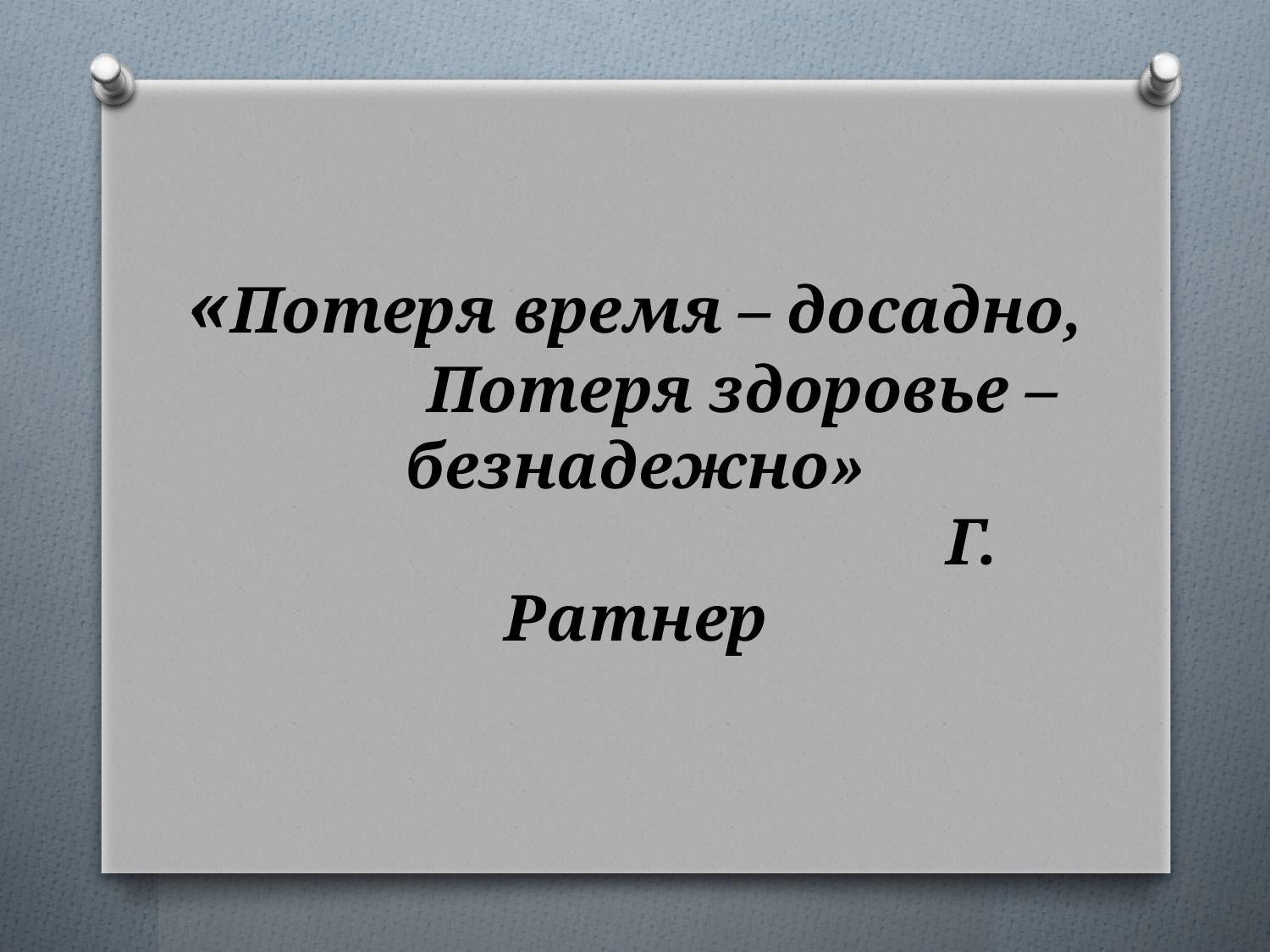

# «Потеря время – досадно, Потеря здоровье – безнадежно» Г. Ратнер